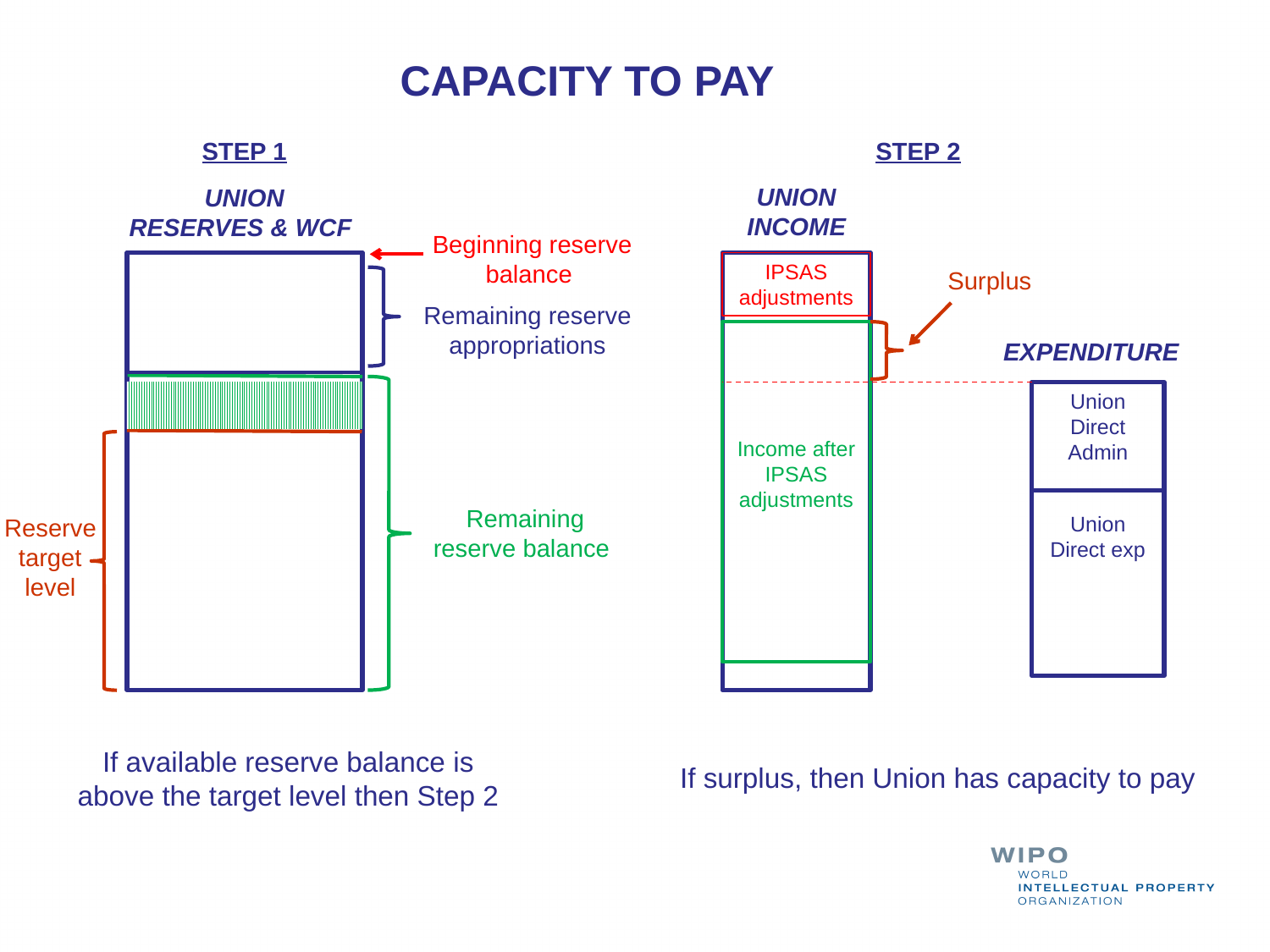

CAPACITY TO PAY
STEP 1

UNION
RESERVES & WCF
STEP 2

UNION
INCOME
Beginning reserve balance

IPSAS adjustments
Surplus

Remaining reserve
appropriations

Income after IPSAS adjustments

EXPENDITURE

Union Direct Admin

Union Direct exp

Remaining reserve balance
Reserve target level
If available reserve balance is above the target level then Step 2
If surplus, then Union has capacity to pay